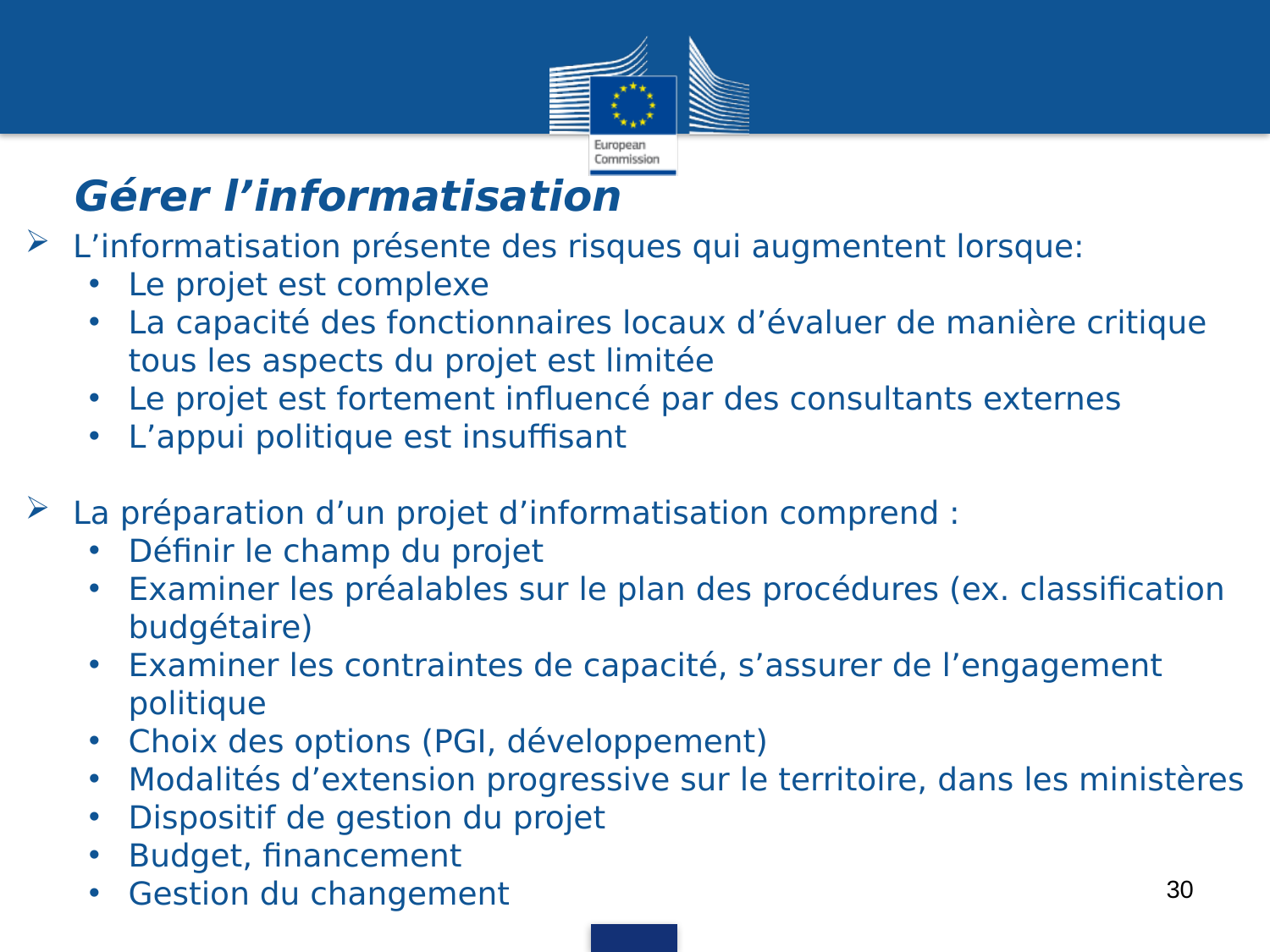

# Gérer l’informatisation
L’informatisation présente des risques qui augmentent lorsque:
Le projet est complexe
La capacité des fonctionnaires locaux d’évaluer de manière critique tous les aspects du projet est limitée
Le projet est fortement influencé par des consultants externes
L’appui politique est insuffisant

La préparation d’un projet d’informatisation comprend :
Définir le champ du projet
Examiner les préalables sur le plan des procédures (ex. classification budgétaire)
Examiner les contraintes de capacité, s’assurer de l’engagement politique
Choix des options (PGI, développement)
Modalités d’extension progressive sur le territoire, dans les ministères
Dispositif de gestion du projet
Budget, financement
Gestion du changement

30